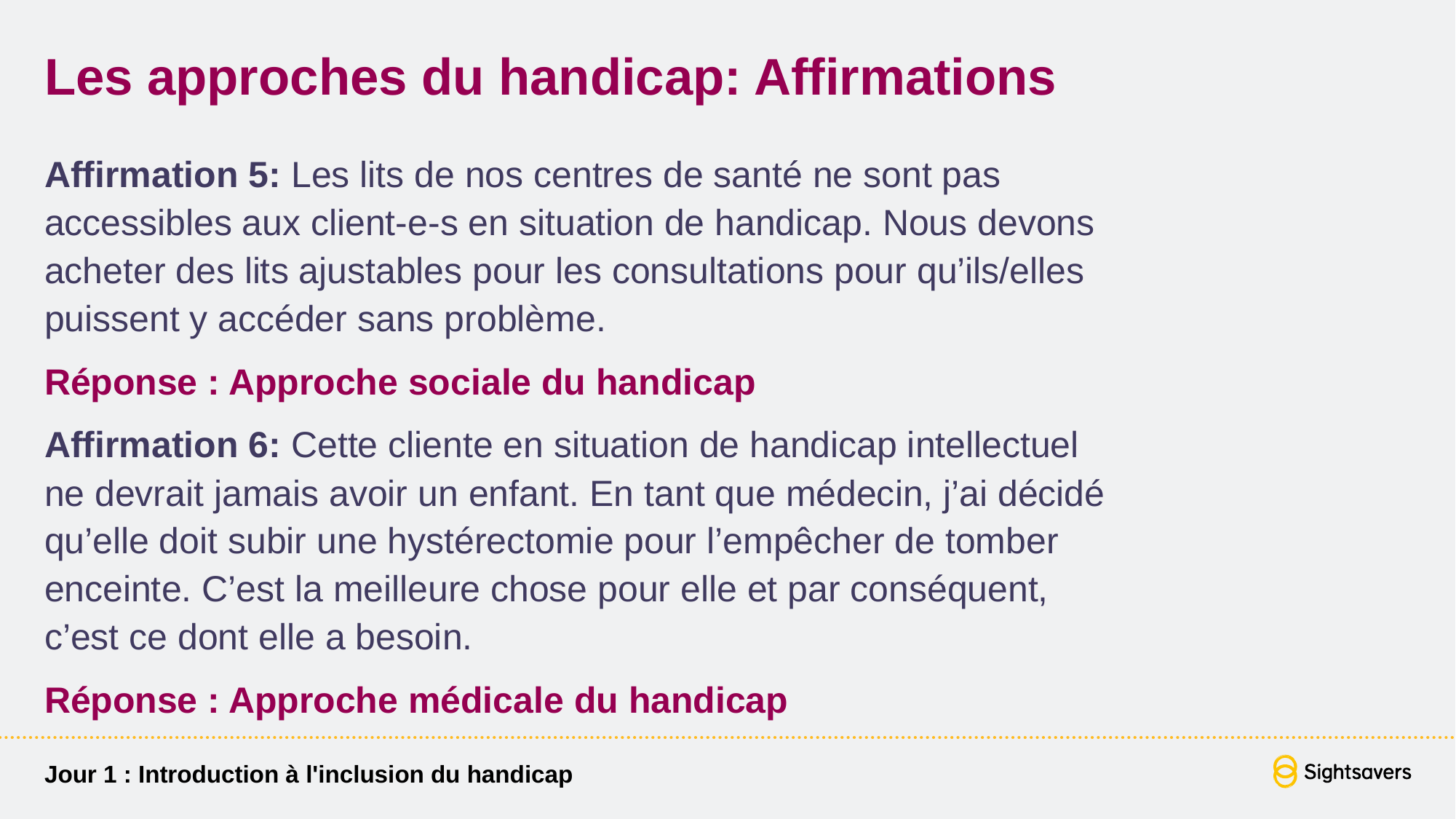

# Les approches du handicap: Affirmations
Affirmation 5: Les lits de nos centres de santé ne sont pas accessibles aux client-e-s en situation de handicap. Nous devons acheter des lits ajustables pour les consultations pour qu’ils/elles puissent y accéder sans problème.
Réponse : Approche sociale du handicap
Affirmation 6: Cette cliente en situation de handicap intellectuel
ne devrait jamais avoir un enfant. En tant que médecin, j’ai décidé qu’elle doit subir une hystérectomie pour l’empêcher de tomber enceinte. C’est la meilleure chose pour elle et par conséquent,
c’est ce dont elle a besoin.
Réponse : Approche médicale du handicap
Jour 1 : Introduction à l'inclusion du handicap